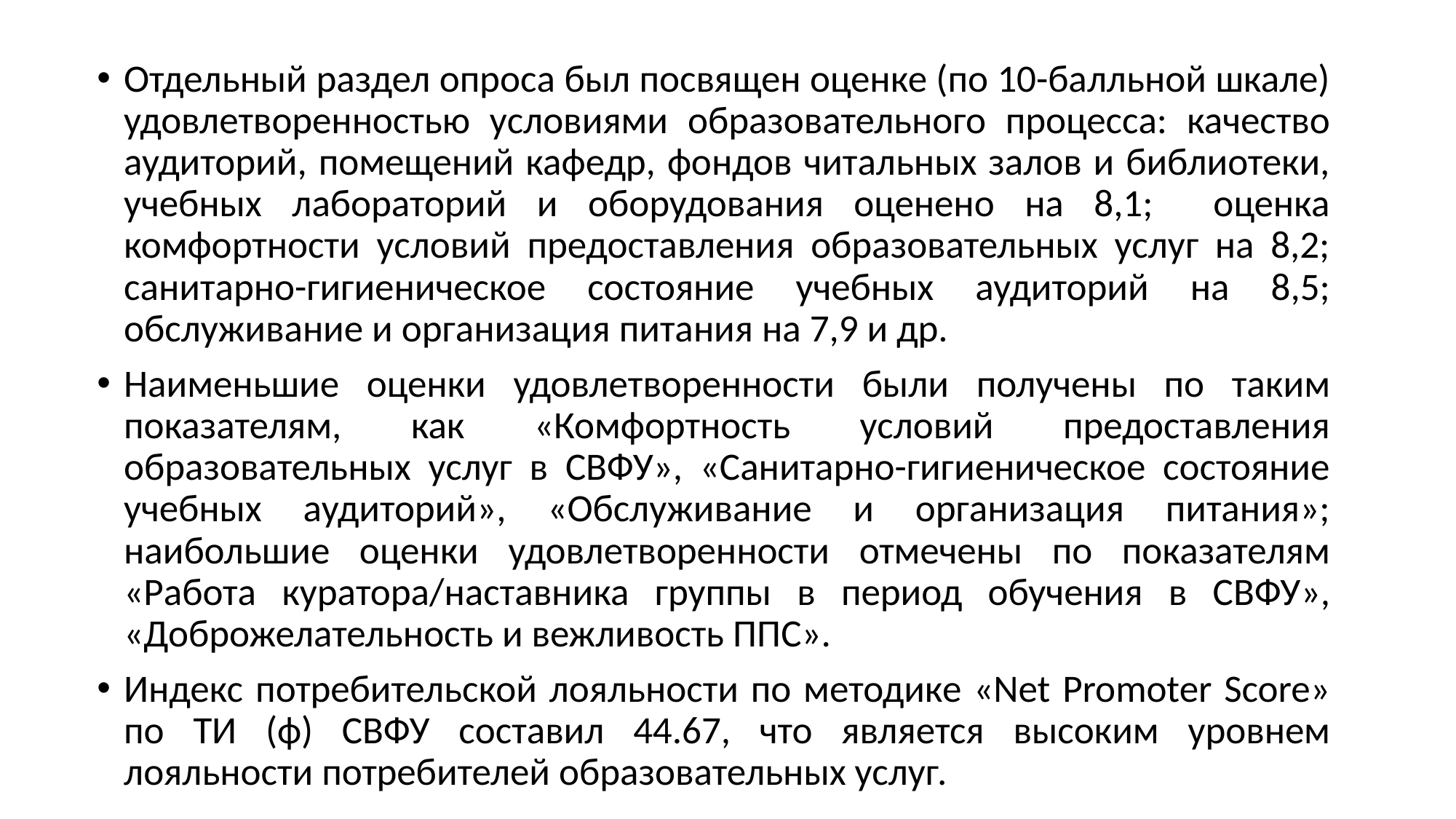

Отдельный раздел опроса был посвящен оценке (по 10-балльной шкале) удовлетворенностью условиями образовательного процесса: качество аудиторий, помещений кафедр, фондов читальных залов и библиотеки, учебных лабораторий и оборудования оценено на 8,1;  оценка комфортности условий предоставления образовательных услуг на 8,2; санитарно-гигиеническое состояние учебных аудиторий на 8,5; обслуживание и организация питания на 7,9 и др.
Наименьшие оценки удовлетворенности были получены по таким показателям, как «Комфортность условий предоставления образовательных услуг в СВФУ», «Санитарно-гигиеническое состояние учебных аудиторий», «Обслуживание и организация питания»; наибольшие оценки удовлетворенности отмечены по показателям «Работа куратора/наставника группы в период обучения в СВФУ», «Доброжелательность и вежливость ППС».
Индекс потребительской лояльности по методике «Net Promoter Score» по ТИ (ф) СВФУ составил 44.67, что является высоким уровнем лояльности потребителей образовательных услуг.